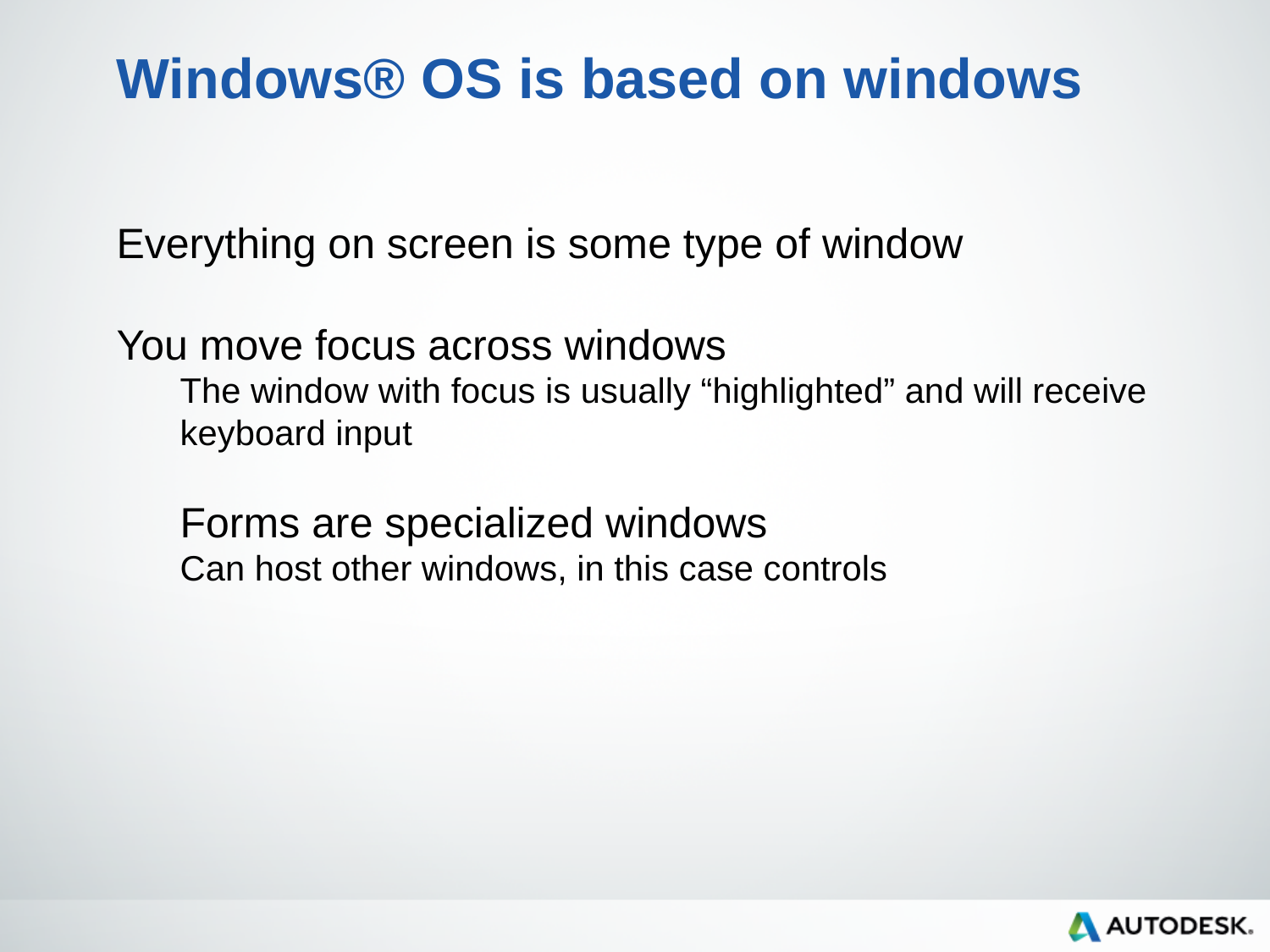

Windows® OS is based on windows
Everything on screen is some type of window

You move focus across windows
The window with focus is usually “highlighted” and will receive keyboard input

Forms are specialized windows
Can host other windows, in this case controls